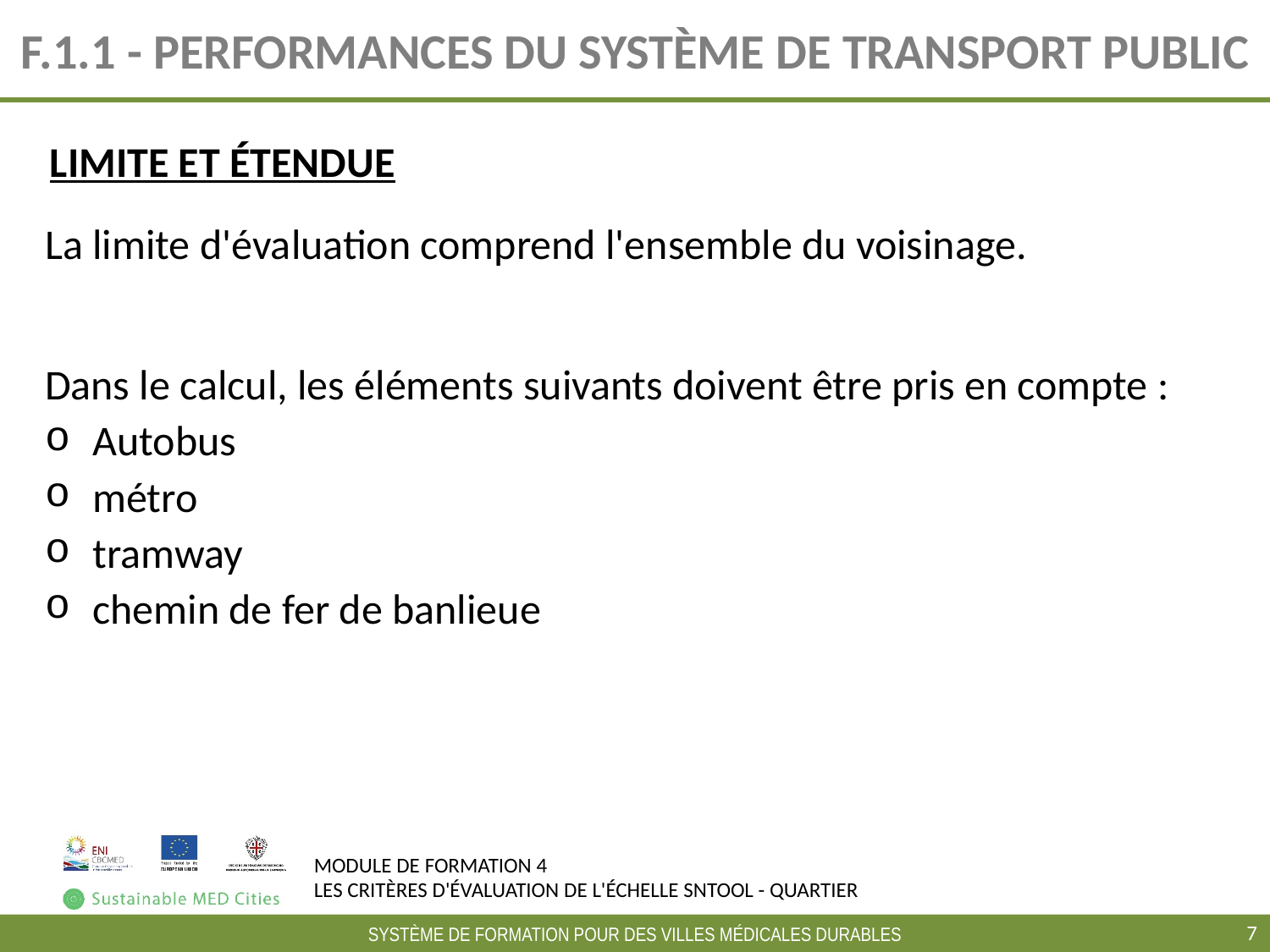

# F.1.1 - PERFORMANCES DU SYSTÈME DE TRANSPORT PUBLIC
LIMITE ET ÉTENDUE
La limite d'évaluation comprend l'ensemble du voisinage.
Dans le calcul, les éléments suivants doivent être pris en compte :
Autobus
métro
tramway
chemin de fer de banlieue
7